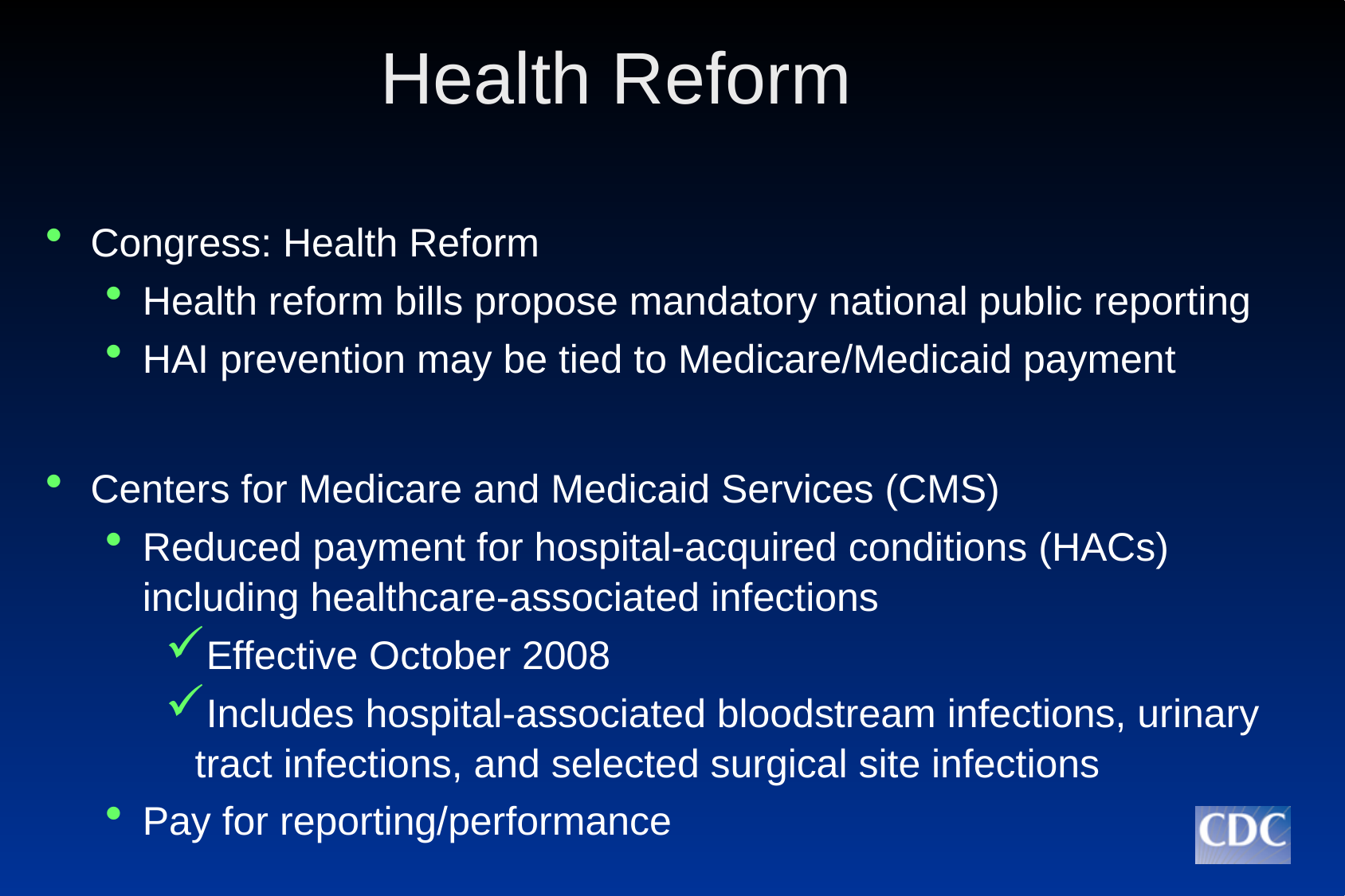

# Health Reform
Congress: Health Reform
Health reform bills propose mandatory national public reporting
HAI prevention may be tied to Medicare/Medicaid payment

Centers for Medicare and Medicaid Services (CMS)
Reduced payment for hospital-acquired conditions (HACs) including healthcare-associated infections
Effective October 2008
Includes hospital-associated bloodstream infections, urinary tract infections, and selected surgical site infections
Pay for reporting/performance